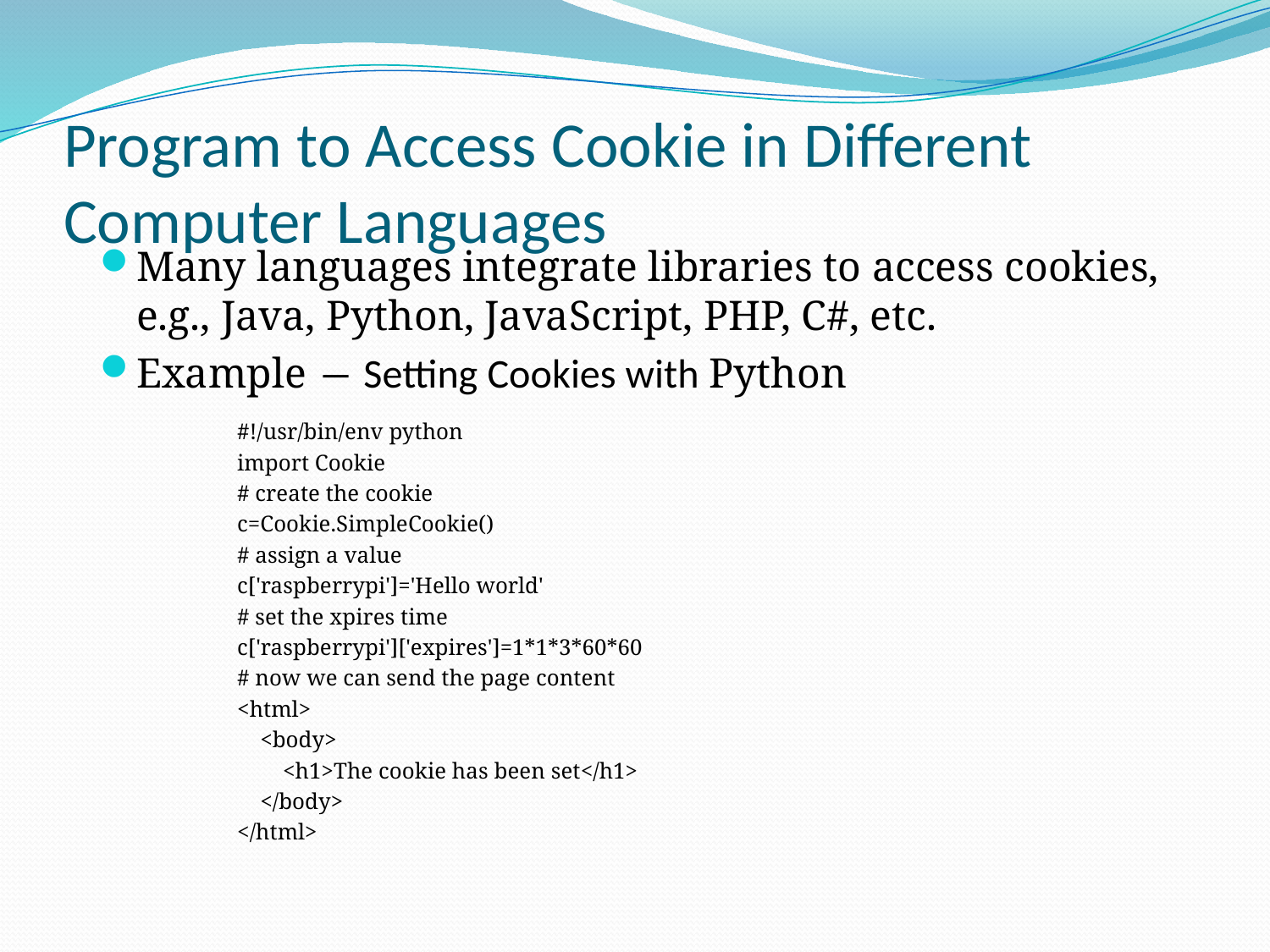

# Program to Access Cookie in Different Computer Languages
Many languages integrate libraries to access cookies, e.g., Java, Python, JavaScript, PHP, C#, etc.
Example ― Setting Cookies with Python

#!/usr/bin/env python
import Cookie
# create the cookie
c=Cookie.SimpleCookie()
# assign a value
c['raspberrypi']='Hello world'
# set the xpires time
c['raspberrypi']['expires']=1*1*3*60*60
# now we can send the page content
<html>
    <body>
        <h1>The cookie has been set</h1>
    </body>
</html>